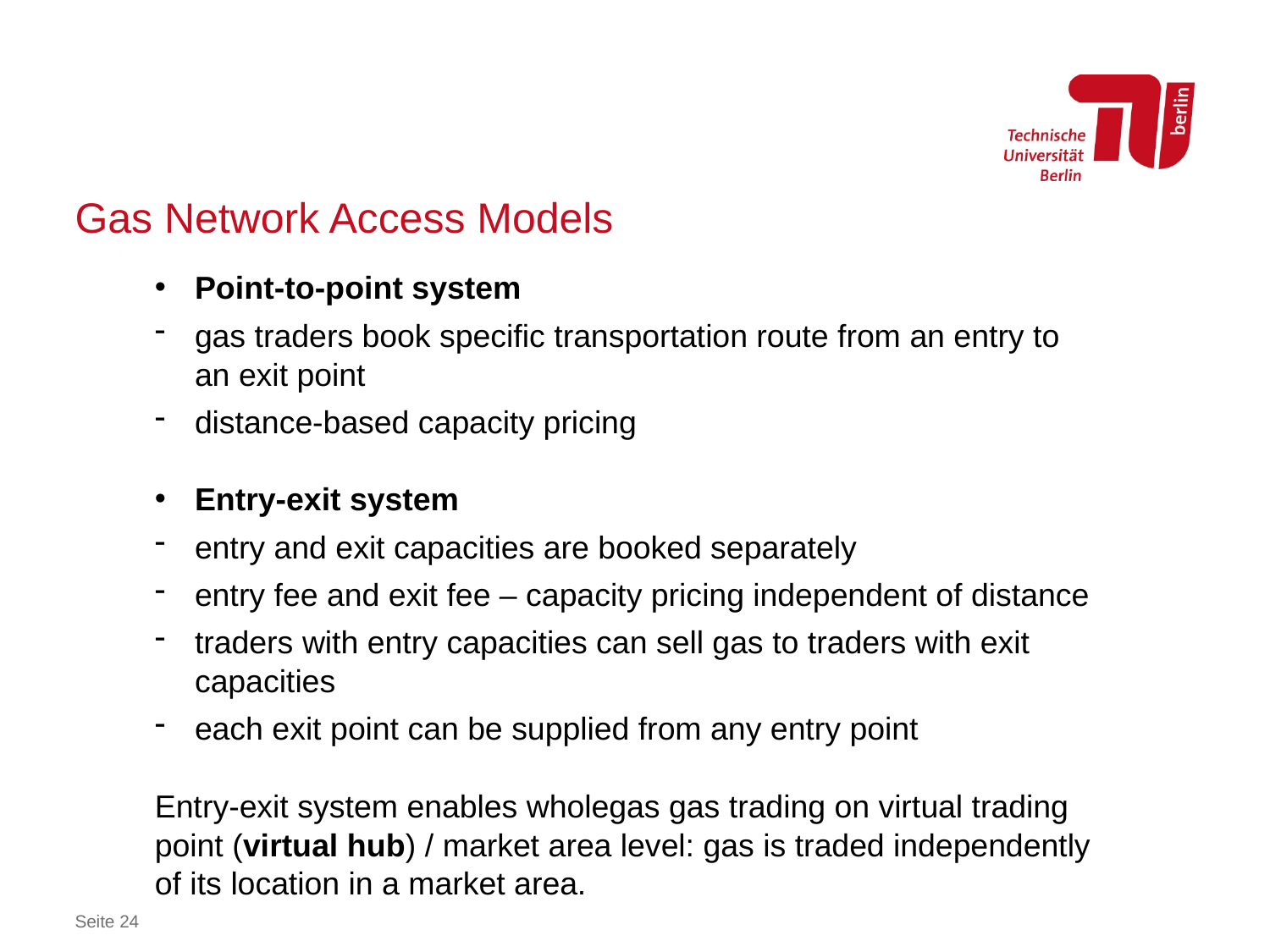

# Gas Network Access Models
Point-to-point system
gas traders book specific transportation route from an entry to an exit point
distance-based capacity pricing

Entry-exit system
entry and exit capacities are booked separately
entry fee and exit fee – capacity pricing independent of distance
traders with entry capacities can sell gas to traders with exit capacities
each exit point can be supplied from any entry point

Entry-exit system enables wholegas gas trading on virtual trading point (virtual hub) / market area level: gas is traded independently of its location in a market area.

Seite 24